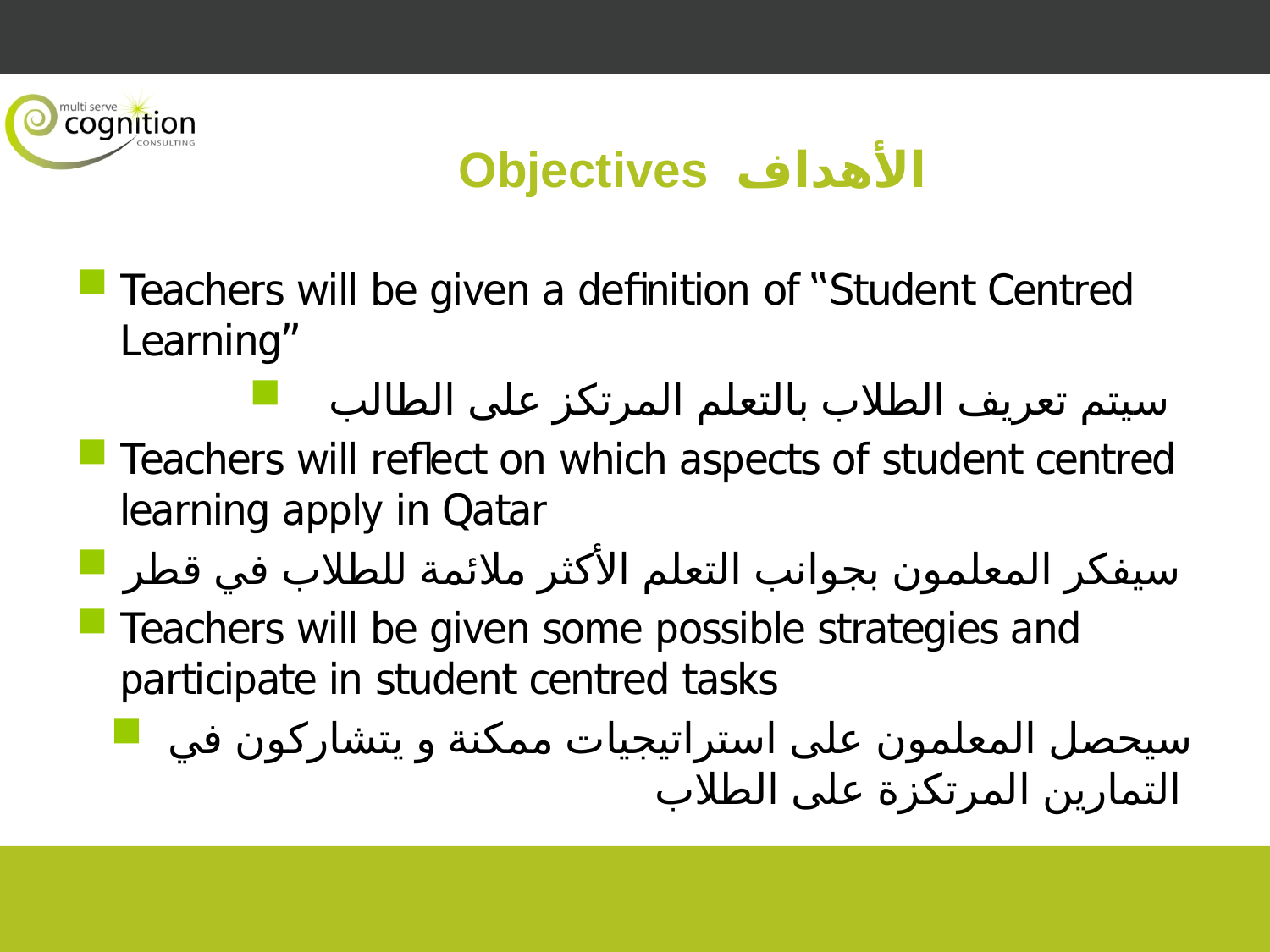

# Objectives  الأهداف
Teachers will be given a definition of “Student Centred Learning”
سيتم تعريف الطلاب بالتعلم المرتكز على الطالب
Teachers will reflect on which aspects of student centred learning apply in Qatar
سيفكر المعلمون بجوانب التعلم الأكثر ملائمة للطلاب في قطر
Teachers will be given some possible strategies and participate in student centred tasks
سيحصل المعلمون على استراتيجيات ممكنة و يتشاركون في التمارين المرتكزة على الطلاب